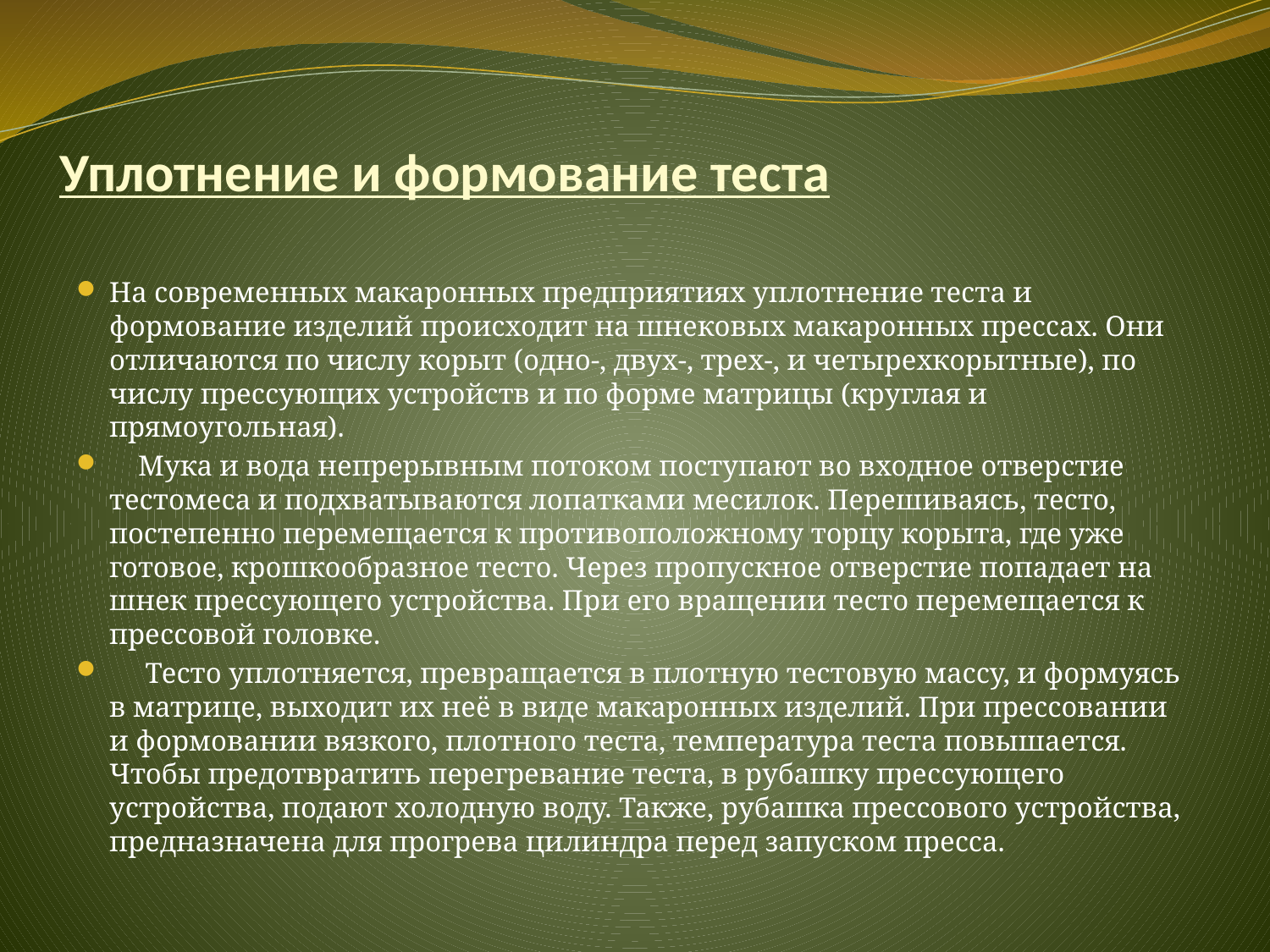

# Уплотнение и формование теста
На современных макаронных предприятиях уплотнение теста и формование изделий происходит на шнековых макаронных прессах. Они отличаются по числу корыт (одно-, двух-, трех-, и четырехкорытные), по числу прессующих устройств и по форме матрицы (круглая и прямоугольная).
    Мука и вода непрерывным потоком поступают во входное отверстие тестомеса и подхватываются лопатками месилок. Перешиваясь, тесто, постепенно перемещается к противоположному торцу корыта, где уже готовое, крошкообразное тесто. Через пропускное отверстие попадает на шнек прессующего устройства. При его вращении тесто перемещается к прессовой головке.
     Тесто уплотняется, превращается в плотную тестовую массу, и формуясь в матрице, выходит их неё в виде макаронных изделий. При прессовании и формовании вязкого, плотного теста, температура теста повышается. Чтобы предотвратить перегревание теста, в рубашку прессующего устройства, подают холодную воду. Также, рубашка прессового устройства, предназначена для прогрева цилиндра перед запуском пресса.